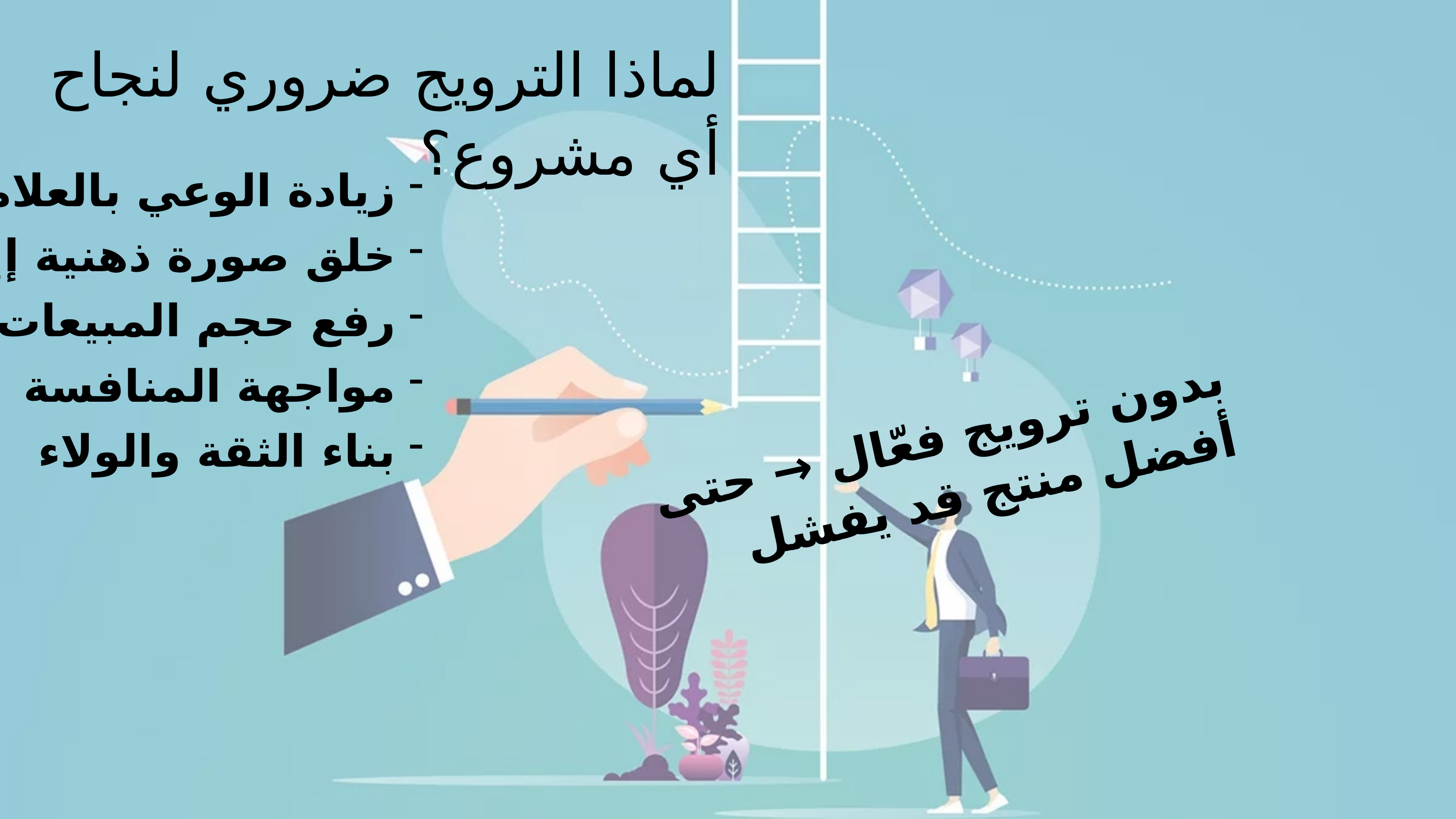

لماذا الترويج ضروري لنجاح أي مشروع؟
زيادة الوعي بالعلامة التجارية
خلق صورة ذهنية إيجابية
رفع حجم المبيعات
مواجهة المنافسة
بناء الثقة والولاء
بدون ترويج فعّال → حتى أفضل منتج قد يفشل